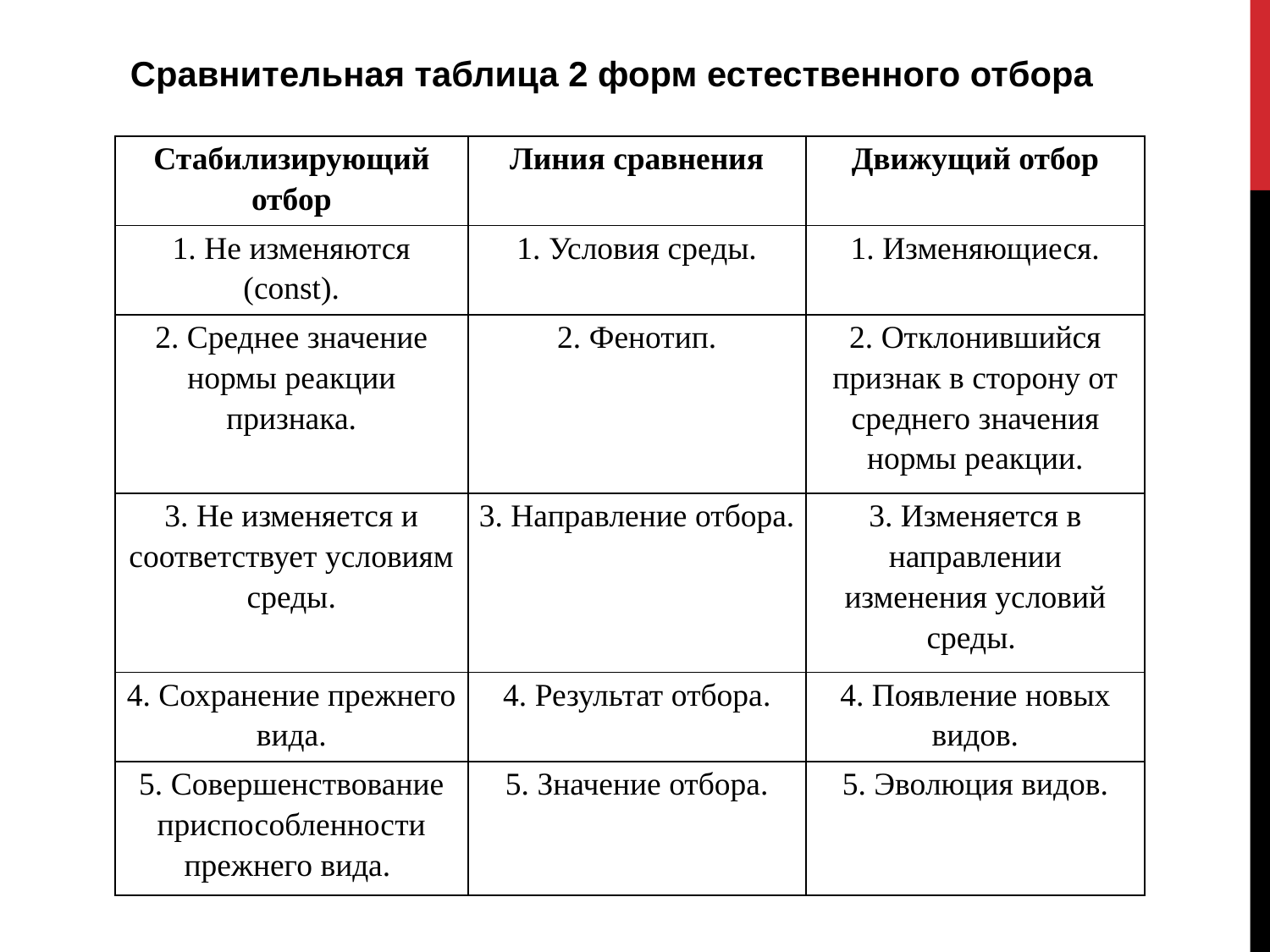

Сравнительная таблица 2 форм естественного отбора
| Стабилизирующий отбор | Линия сравнения | Движущий отбор |
| --- | --- | --- |
| 1. Не изменяются (const). | 1. Условия среды. | 1. Изменяющиеся. |
| 2. Среднее значение нормы реакции признака. | 2. Фенотип. | 2. Отклонившийся признак в сторону от среднего значения нормы реакции. |
| 3. Не изменяется и соответствует условиям среды. | 3. Направление отбора. | 3. Изменяется в направлении изменения условий среды. |
| 4. Сохранение прежнего вида. | 4. Результат отбора. | 4. Появление новых видов. |
| 5. Совершенствование приспособленности прежнего вида. | 5. Значение отбора. | 5. Эволюция видов. |